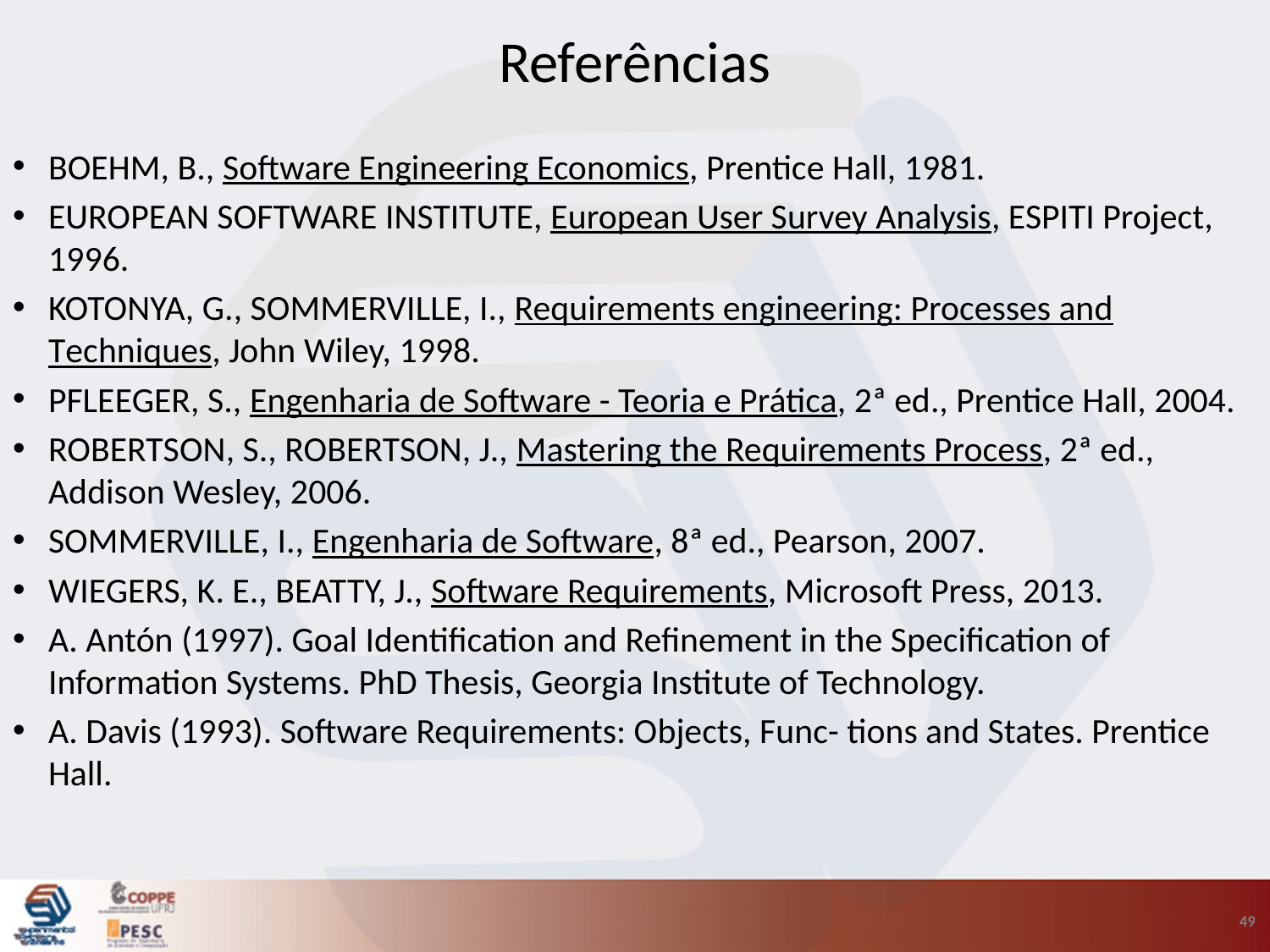

# Referências
BOEHM, B., Software Engineering Economics, Prentice Hall, 1981.
EUROPEAN SOFTWARE INSTITUTE, European User Survey Analysis, ESPITI Project, 1996.
KOTONYA, G., SOMMERVILLE, I., Requirements engineering: Processes and Techniques, John Wiley, 1998.
PFLEEGER, S., Engenharia de Software - Teoria e Prática, 2ª ed., Prentice Hall, 2004.
ROBERTSON, S., ROBERTSON, J., Mastering the Requirements Process, 2ª ed., Addison Wesley, 2006.
SOMMERVILLE, I., Engenharia de Software, 8ª ed., Pearson, 2007.
WIEGERS, K. E., BEATTY, J., Software Requirements, Microsoft Press, 2013.
A. Antón (1997). Goal Identification and Refinement in the Specification of Information Systems. PhD Thesis, Georgia Institute of Technology.
A. Davis (1993). Software Requirements: Objects, Func- tions and States. Prentice Hall.